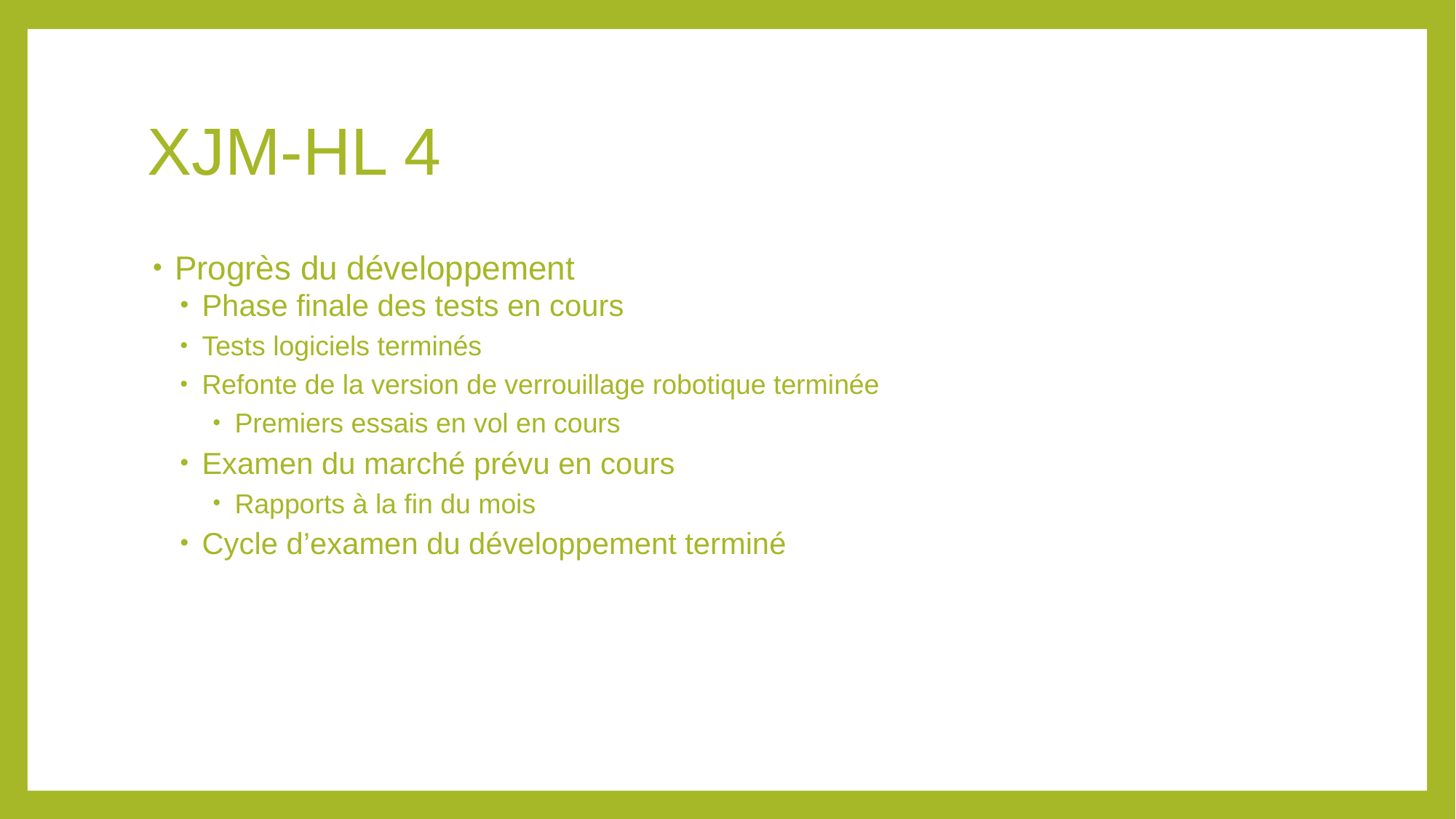

# XJM-HL 4
Progrès du développement
Phase finale des tests en cours
Tests logiciels terminés
Refonte de la version de verrouillage robotique terminée
Premiers essais en vol en cours
Examen du marché prévu en cours
Rapports à la fin du mois
Cycle d’examen du développement terminé